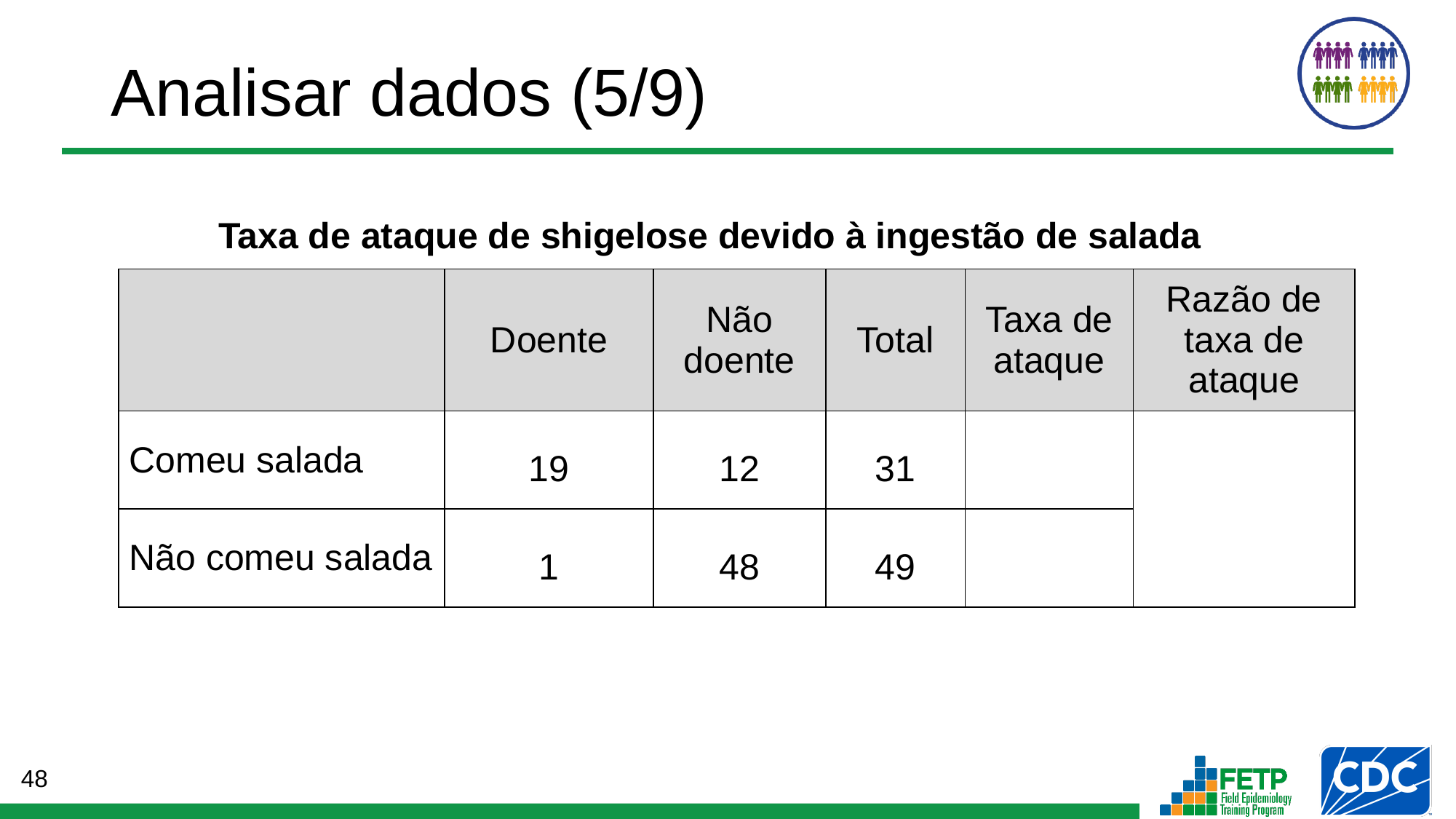

# Analisar dados (5/9)

Taxa de ataque de shigelose devido à ingestão de salada

|  | Doente | Não doente | Total | Taxa de ataque | Razão de taxa de ataque |
| --- | --- | --- | --- | --- | --- |
| Comeu salada | 19 | 12 | 31 |  |  |
| Não comeu salada | 1 | 48 | 49 |  |  |